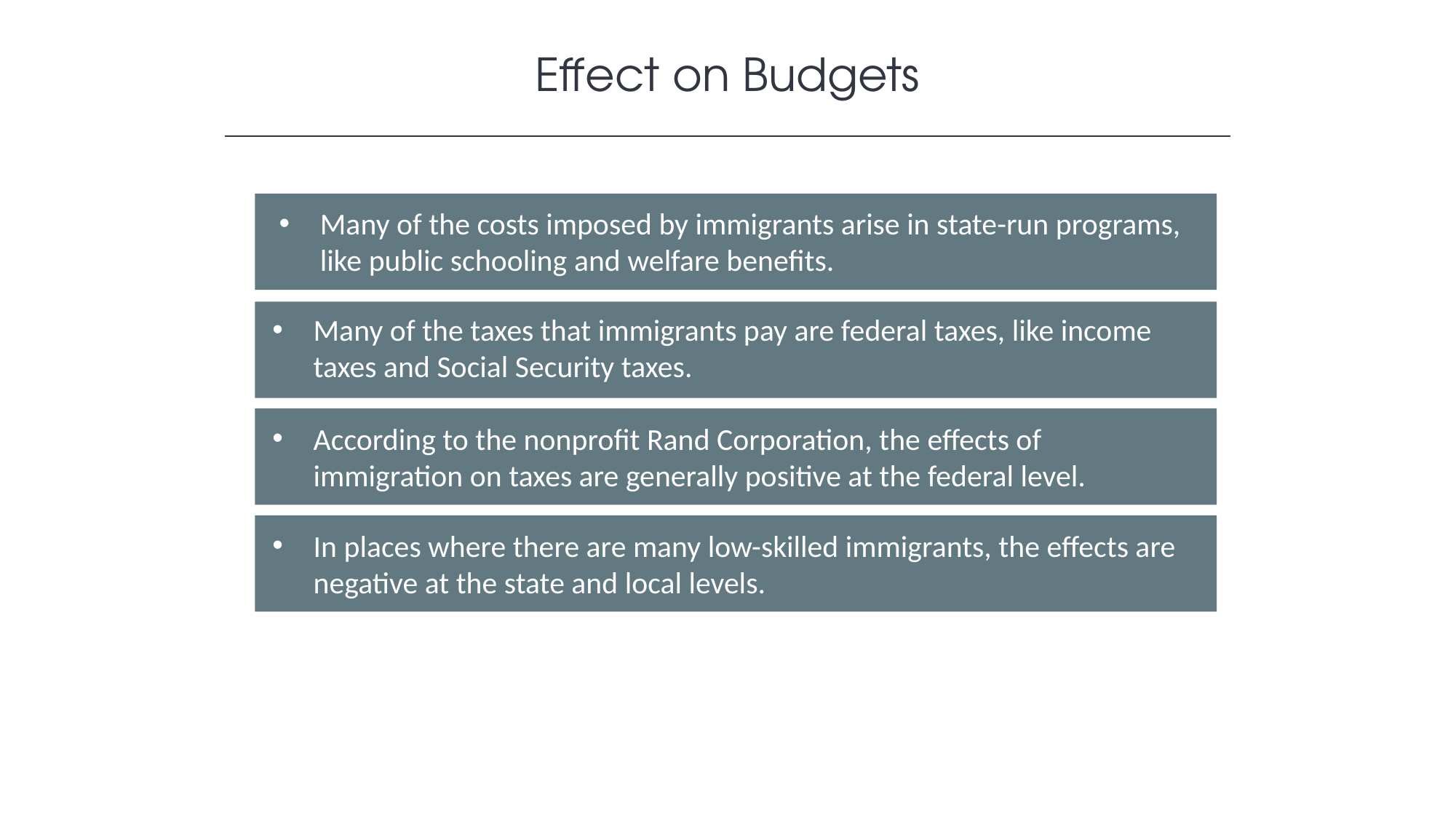

Effect on Budgets

Many of the costs imposed by immigrants arise in state-run programs, like public schooling and welfare benefits.

Many of the taxes that immigrants pay are federal taxes, like income taxes and Social Security taxes.

According to the nonprofit Rand Corporation, the effects of immigration on taxes are generally positive at the federal level.

In places where there are many low-skilled immigrants, the effects are negative at the state and local levels.